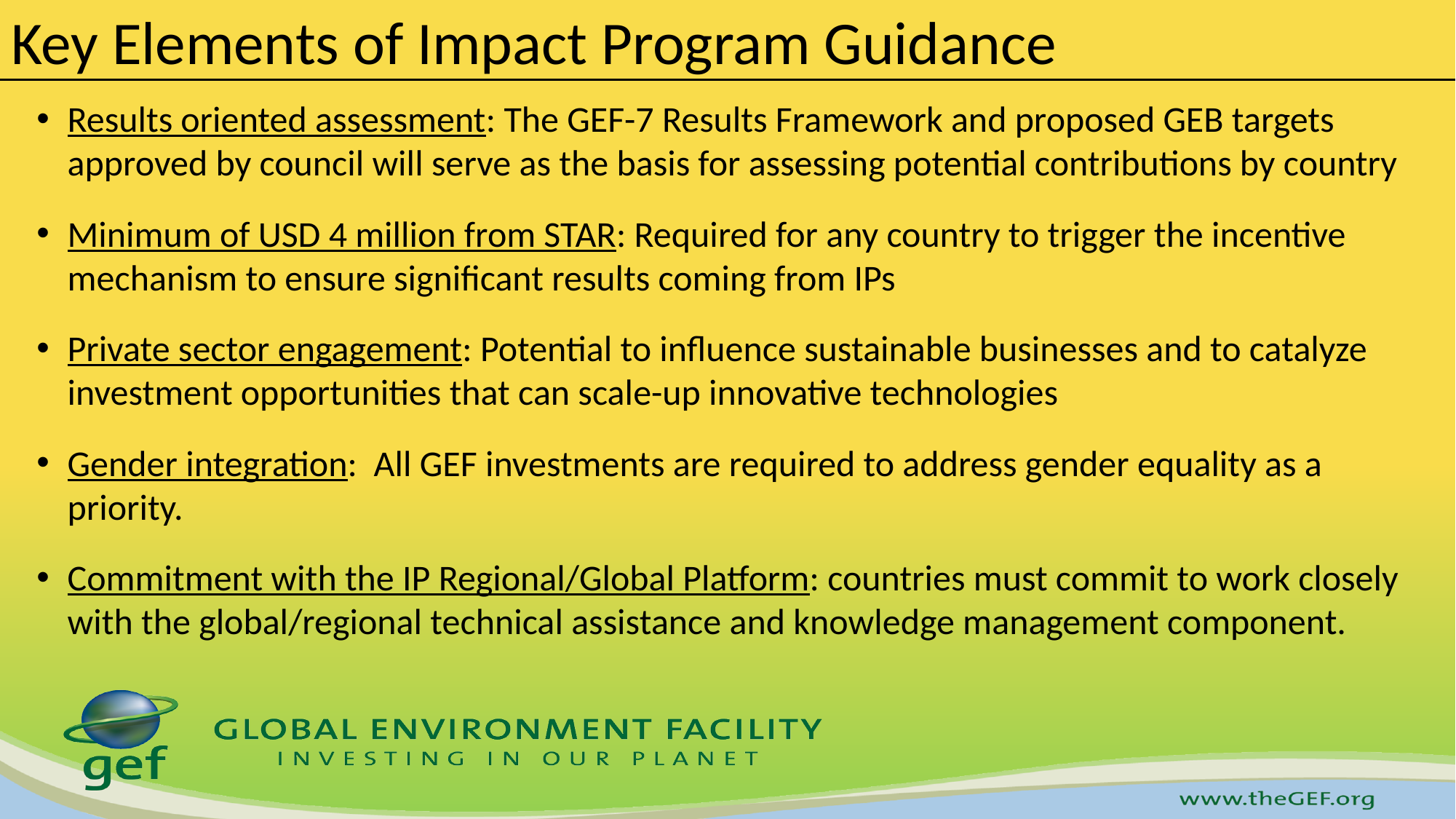

# Key Elements of Impact Program Guidance
Results oriented assessment: The GEF-7 Results Framework and proposed GEB targets approved by council will serve as the basis for assessing potential contributions by country
Minimum of USD 4 million from STAR: Required for any country to trigger the incentive mechanism to ensure significant results coming from IPs
Private sector engagement: Potential to influence sustainable businesses and to catalyze investment opportunities that can scale-up innovative technologies
Gender integration:  All GEF investments are required to address gender equality as a priority.
Commitment with the IP Regional/Global Platform: countries must commit to work closely with the global/regional technical assistance and knowledge management component.